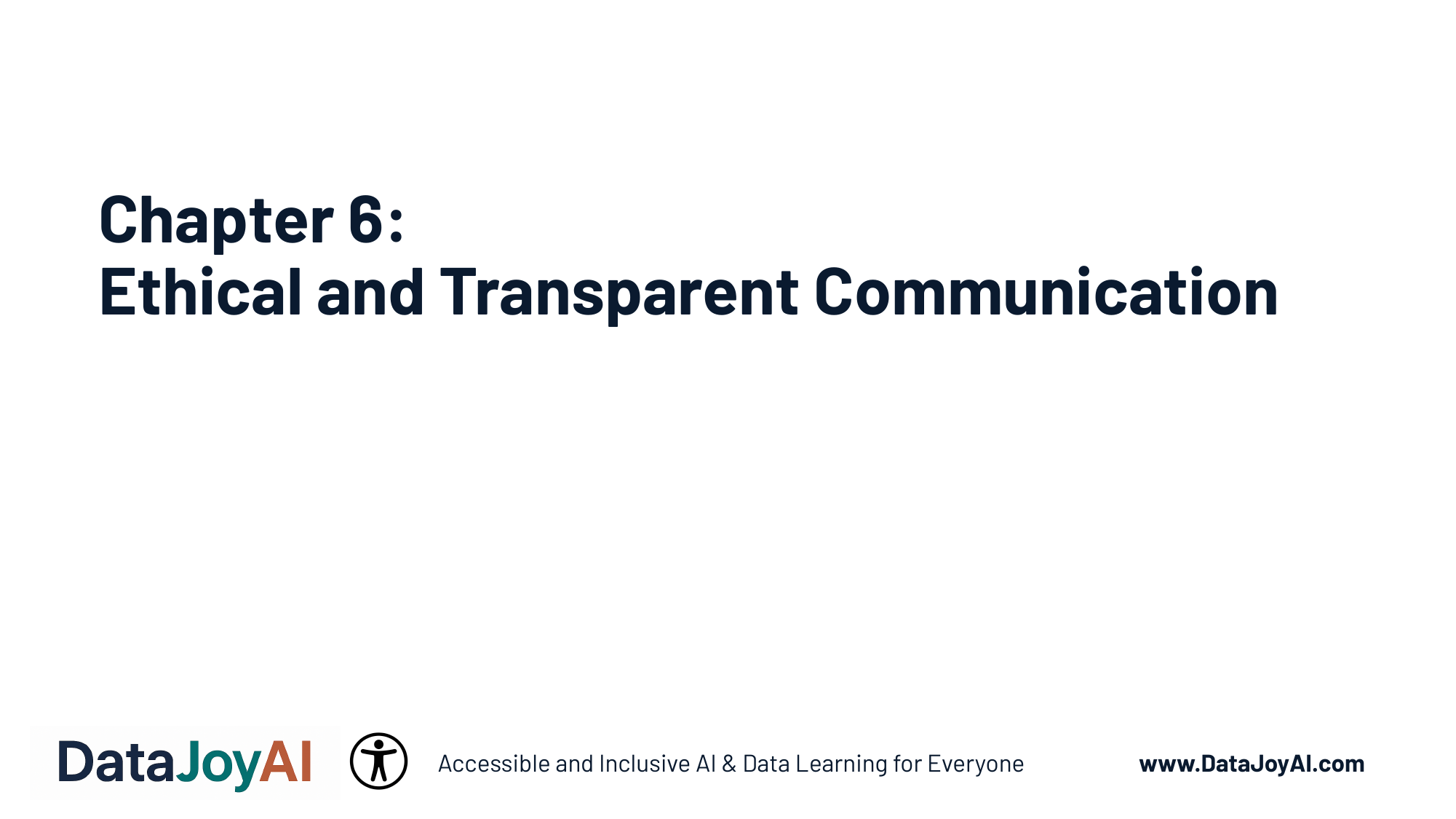

# Chapter 6: Ethical and Transparent Communication